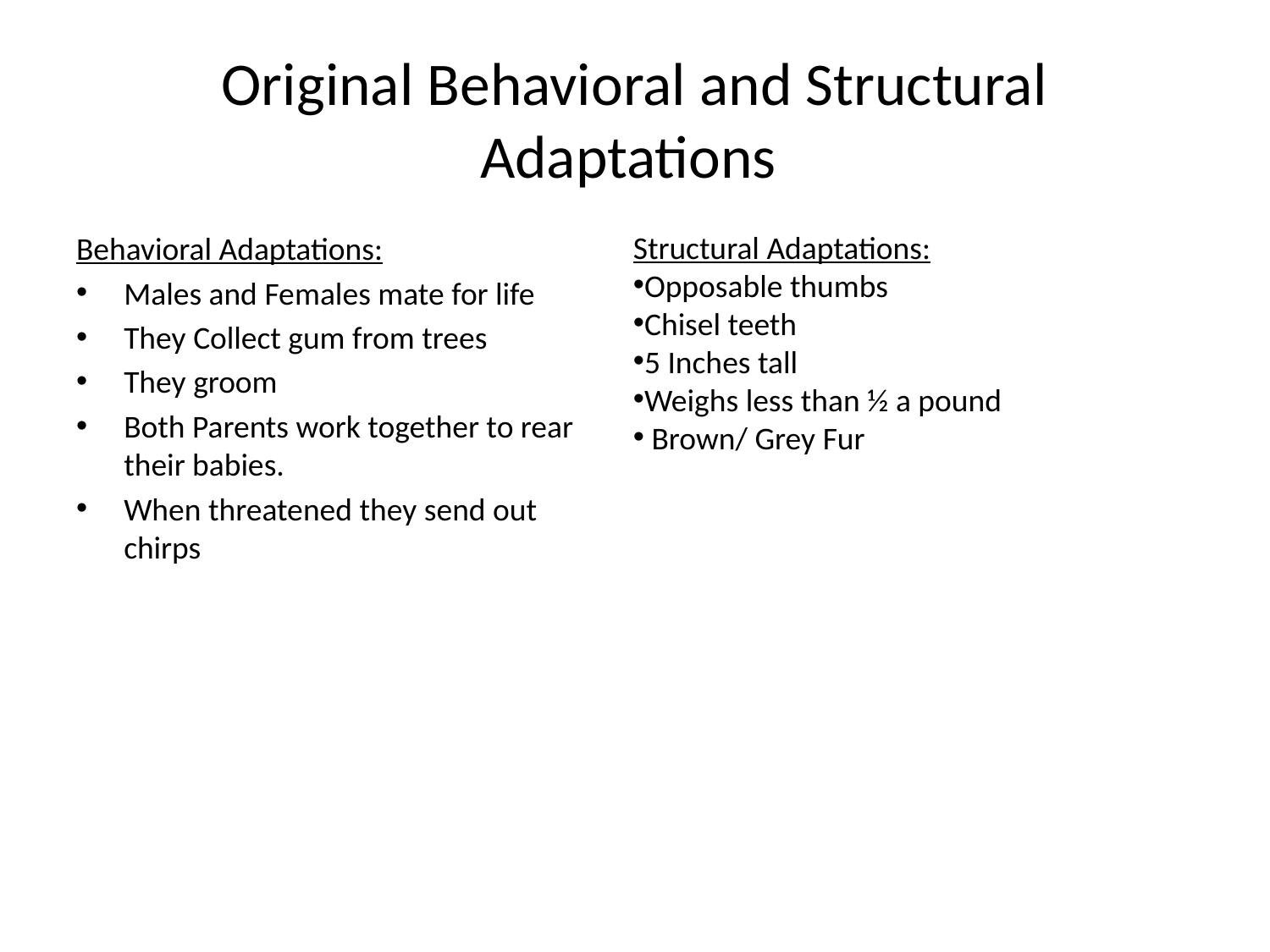

# Original Behavioral and Structural Adaptations
Structural Adaptations:
Opposable thumbs
Chisel teeth
5 Inches tall
Weighs less than ½ a pound
 Brown/ Grey Fur

Behavioral Adaptations:
Males and Females mate for life
They Collect gum from trees
They groom
Both Parents work together to rear their babies.
When threatened they send out chirps